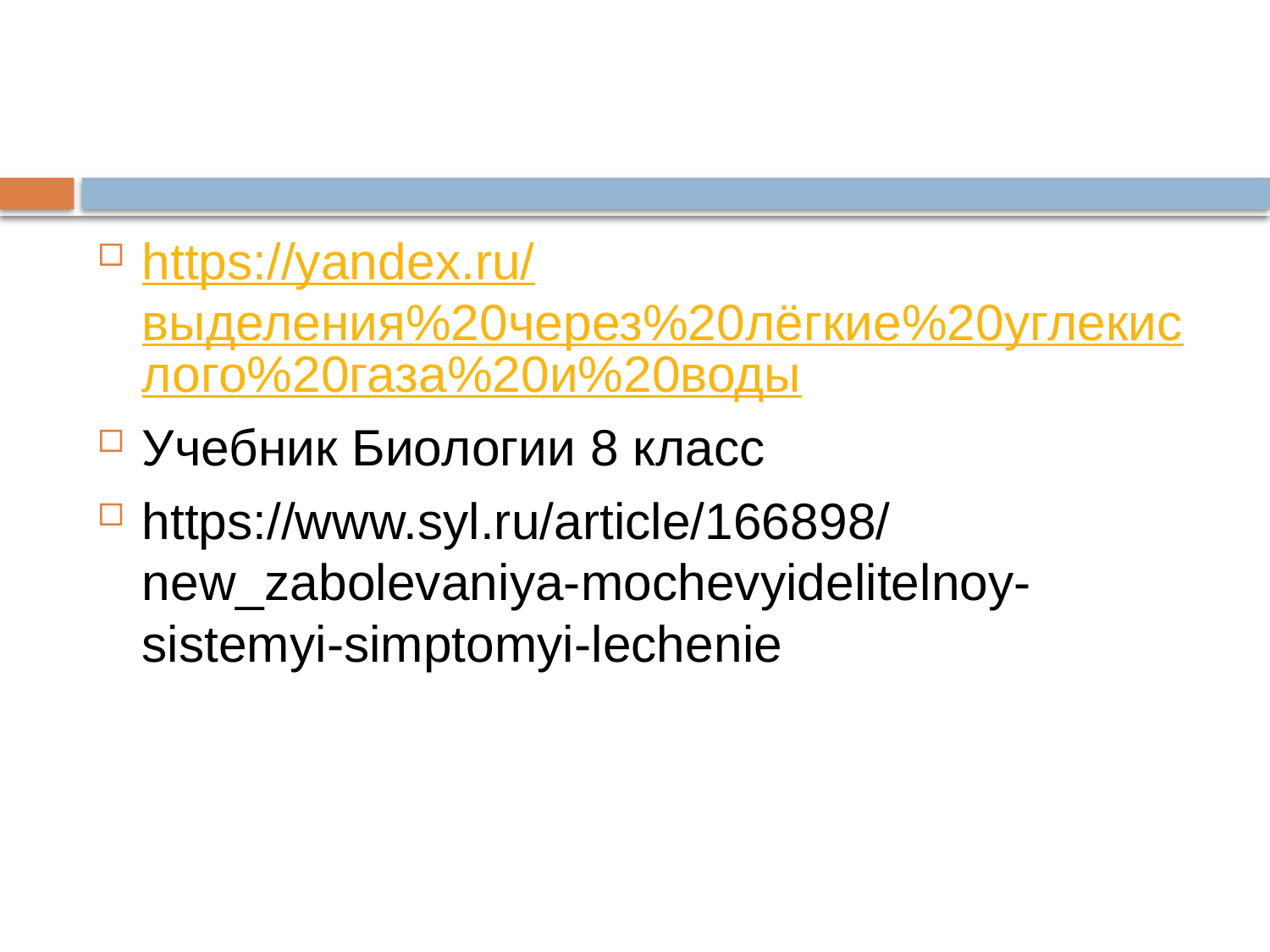

#
https://yandex.ru/выделения%20через%20лёгкие%20углекислого%20газа%20и%20воды
Учебник Биологии 8 класс
https://www.syl.ru/article/166898/new_zabolevaniya-mochevyidelitelnoy-sistemyi-simptomyi-lechenie